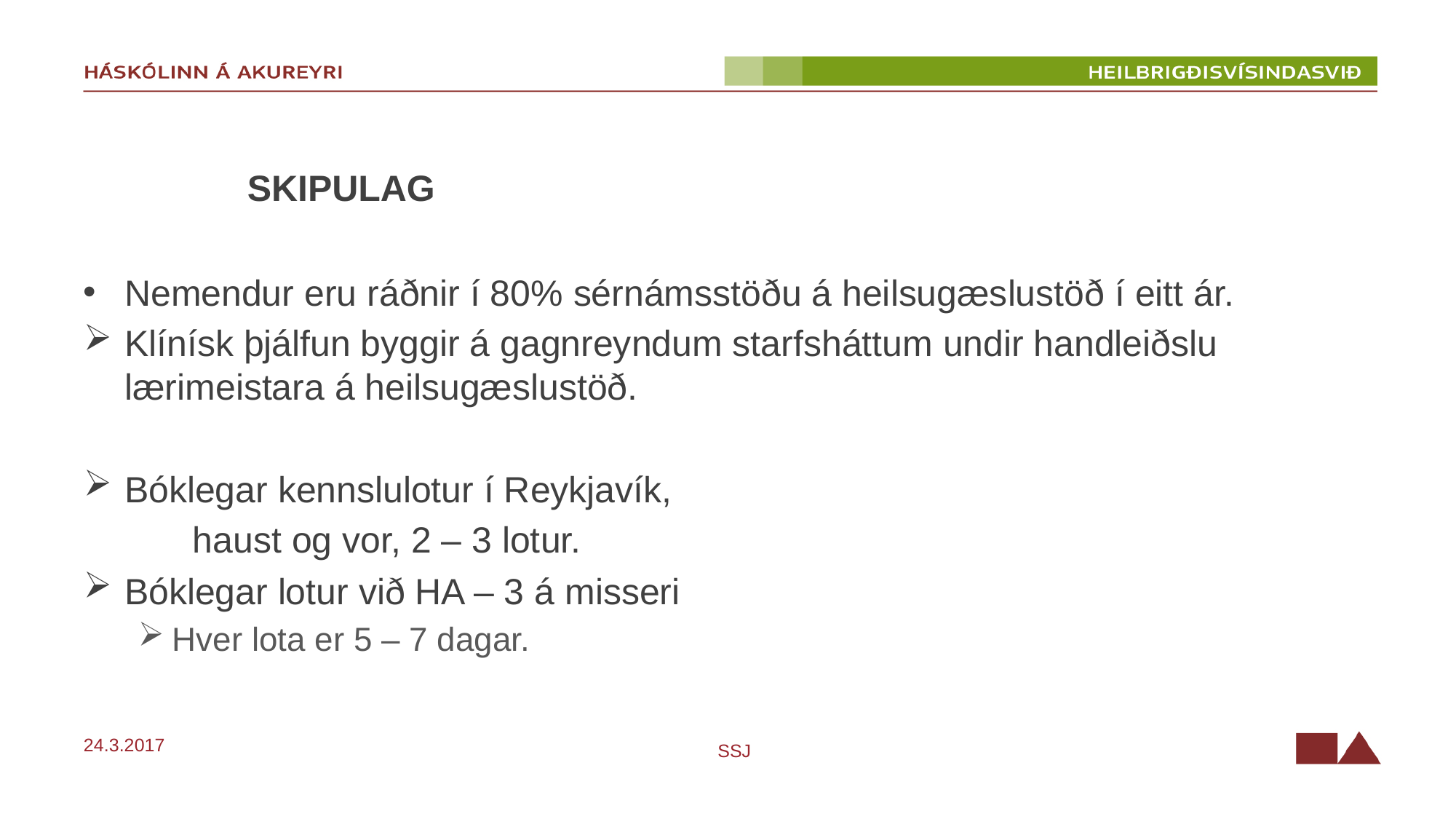

# Skipulag
Nemendur eru ráðnir í 80% sérnámsstöðu á heilsugæslustöð í eitt ár.
Klínísk þjálfun byggir á gagnreyndum starfsháttum undir handleiðslu lærimeistara á heilsugæslustöð.

Bóklegar kennslulotur í Reykjavík,
	haust og vor, 2 – 3 lotur.
Bóklegar lotur við HA – 3 á misseri
Hver lota er 5 – 7 dagar.

24.3.2017
SSJ